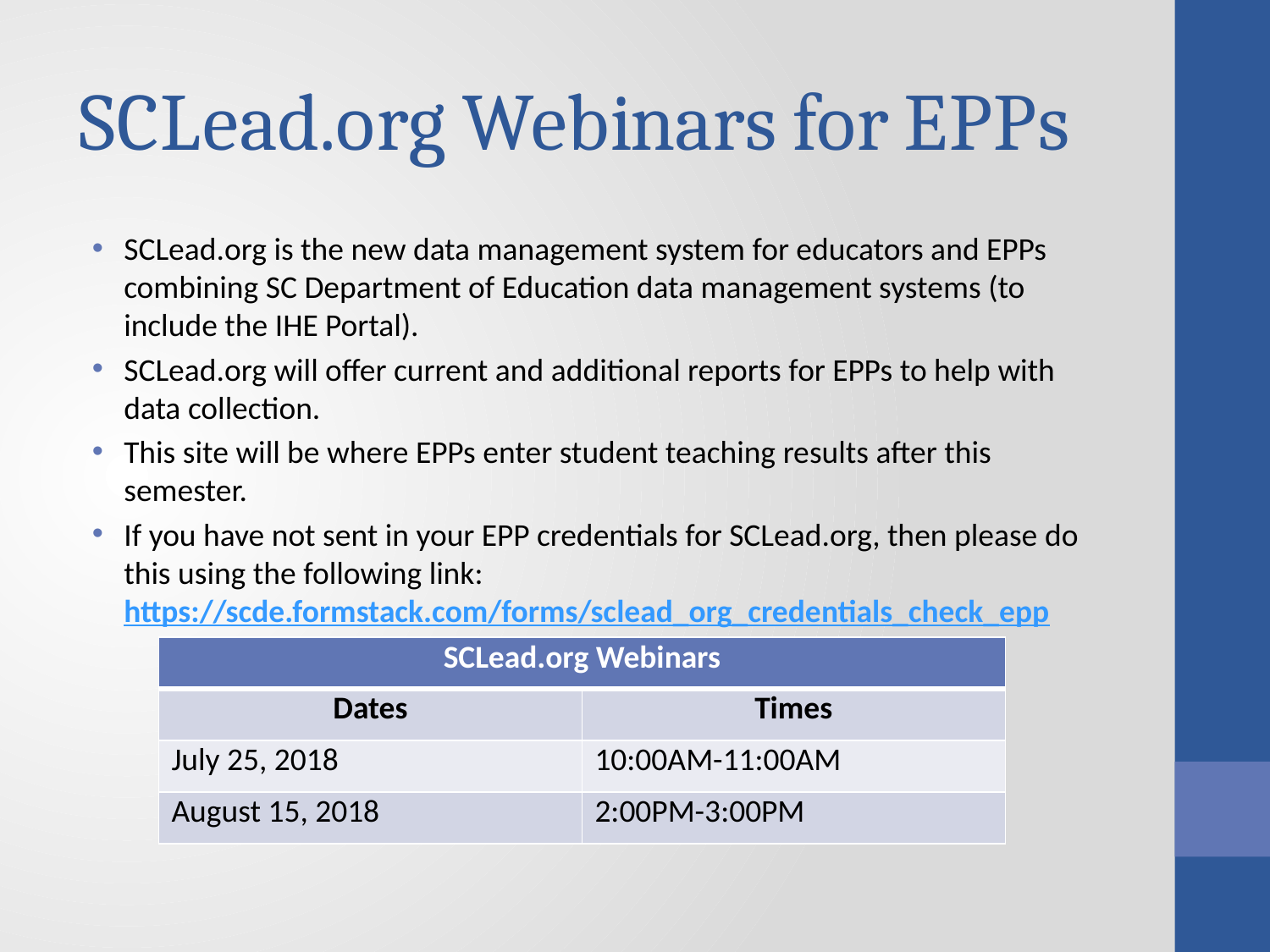

# SCLead.org Webinars for EPPs
SCLead.org is the new data management system for educators and EPPs combining SC Department of Education data management systems (to include the IHE Portal).
SCLead.org will offer current and additional reports for EPPs to help with data collection.
This site will be where EPPs enter student teaching results after this semester.
If you have not sent in your EPP credentials for SCLead.org, then please do this using the following link: https://scde.formstack.com/forms/sclead_org_credentials_check_epp

| SCLead.org Webinars |  |
| --- | --- |
| Dates | Times |
| July 25, 2018 | 10:00AM-11:00AM |
| August 15, 2018 | 2:00PM-3:00PM |